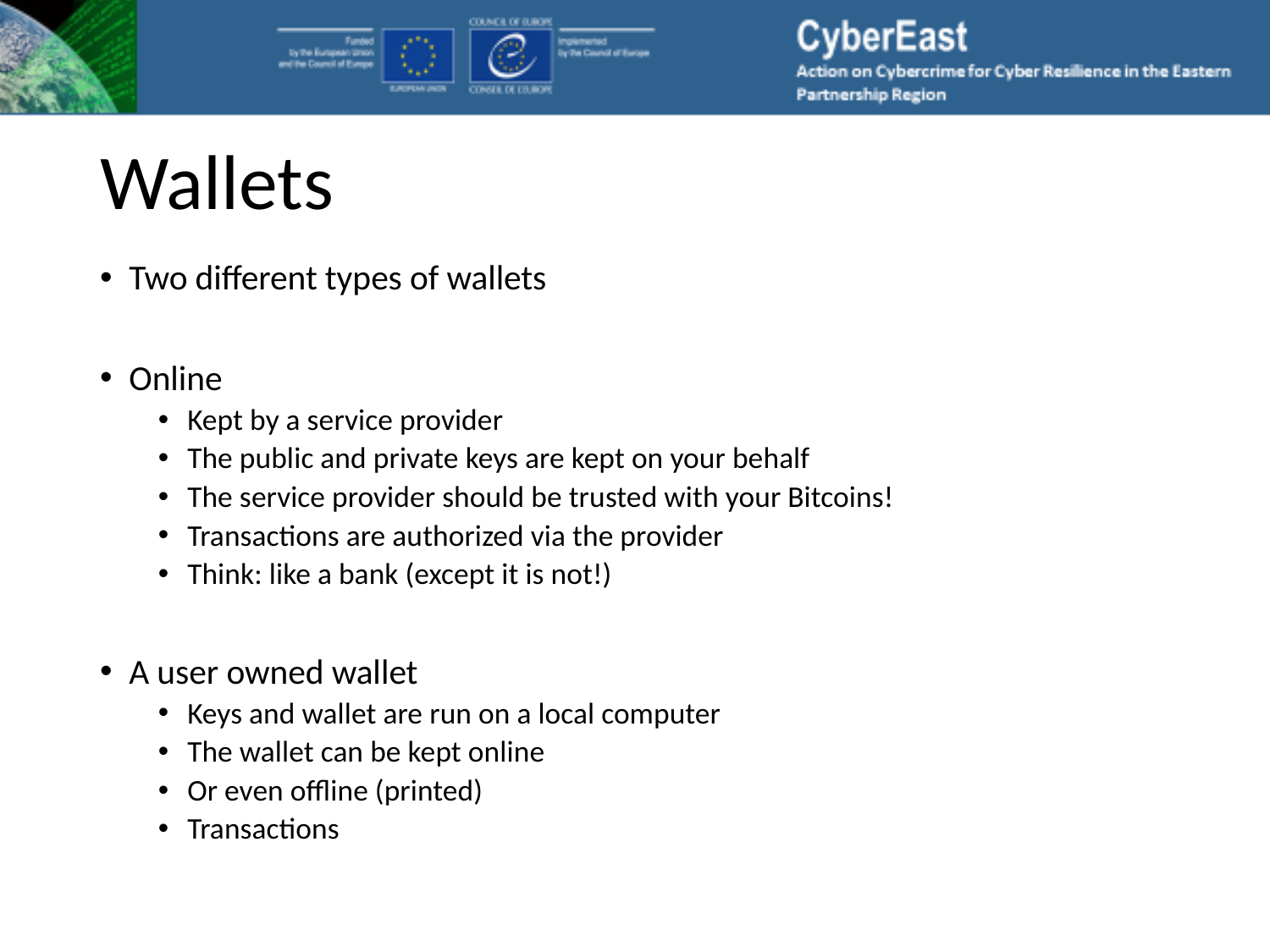

# Wallets
Two different types of wallets

Online
Kept by a service provider
The public and private keys are kept on your behalf
The service provider should be trusted with your Bitcoins!
Transactions are authorized via the provider
Think: like a bank (except it is not!)

A user owned wallet
Keys and wallet are run on a local computer
The wallet can be kept online
Or even offline (printed)
Transactions